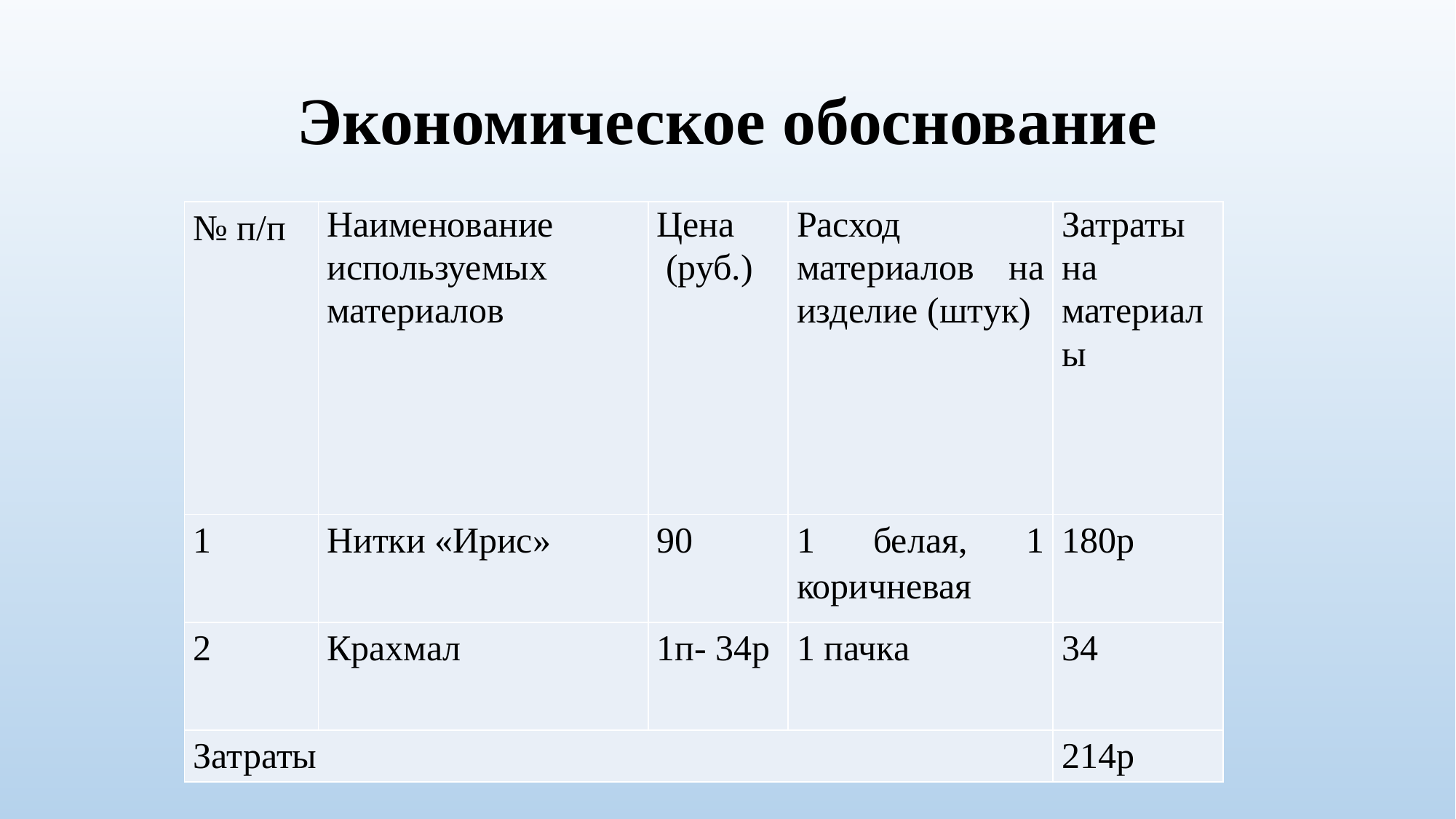

# Экономическое обоснование
| № п/п | Наименование используемых материалов | Цена  (руб.) | Расход материалов на изделие (штук) | Затраты на материалы |
| --- | --- | --- | --- | --- |
| 1 | Нитки «Ирис» | 90 | 1 белая, 1 коричневая | 180р |
| 2 | Крахмал | 1п- 34р | 1 пачка | 34 |
| Затраты |  |  |  | 214р |